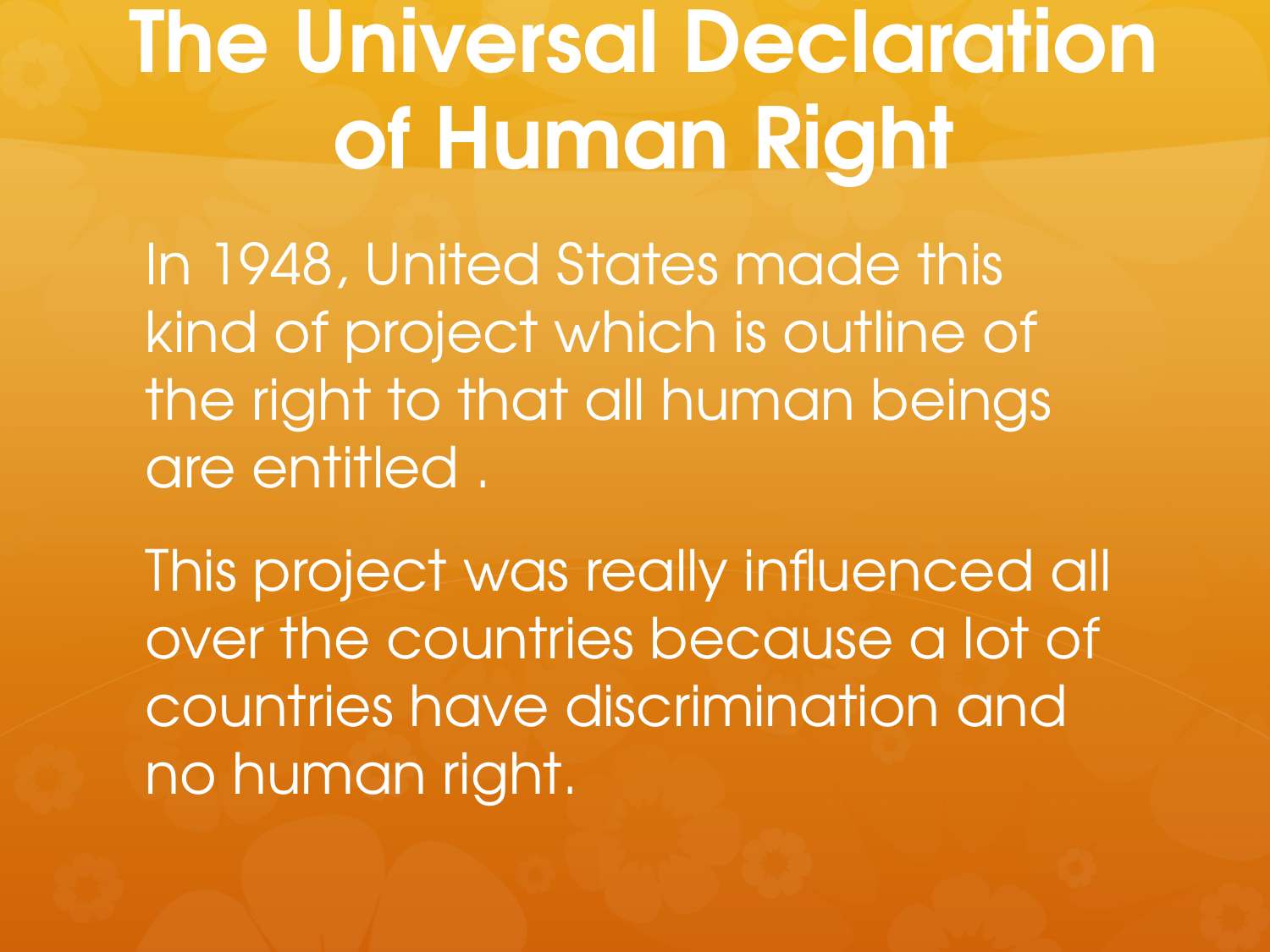

# The Universal Declaration of Human Right
In 1948, United States made this kind of project which is outline of the right to that all human beings are entitled .
This project was really influenced all over the countries because a lot of countries have discrimination and no human right.